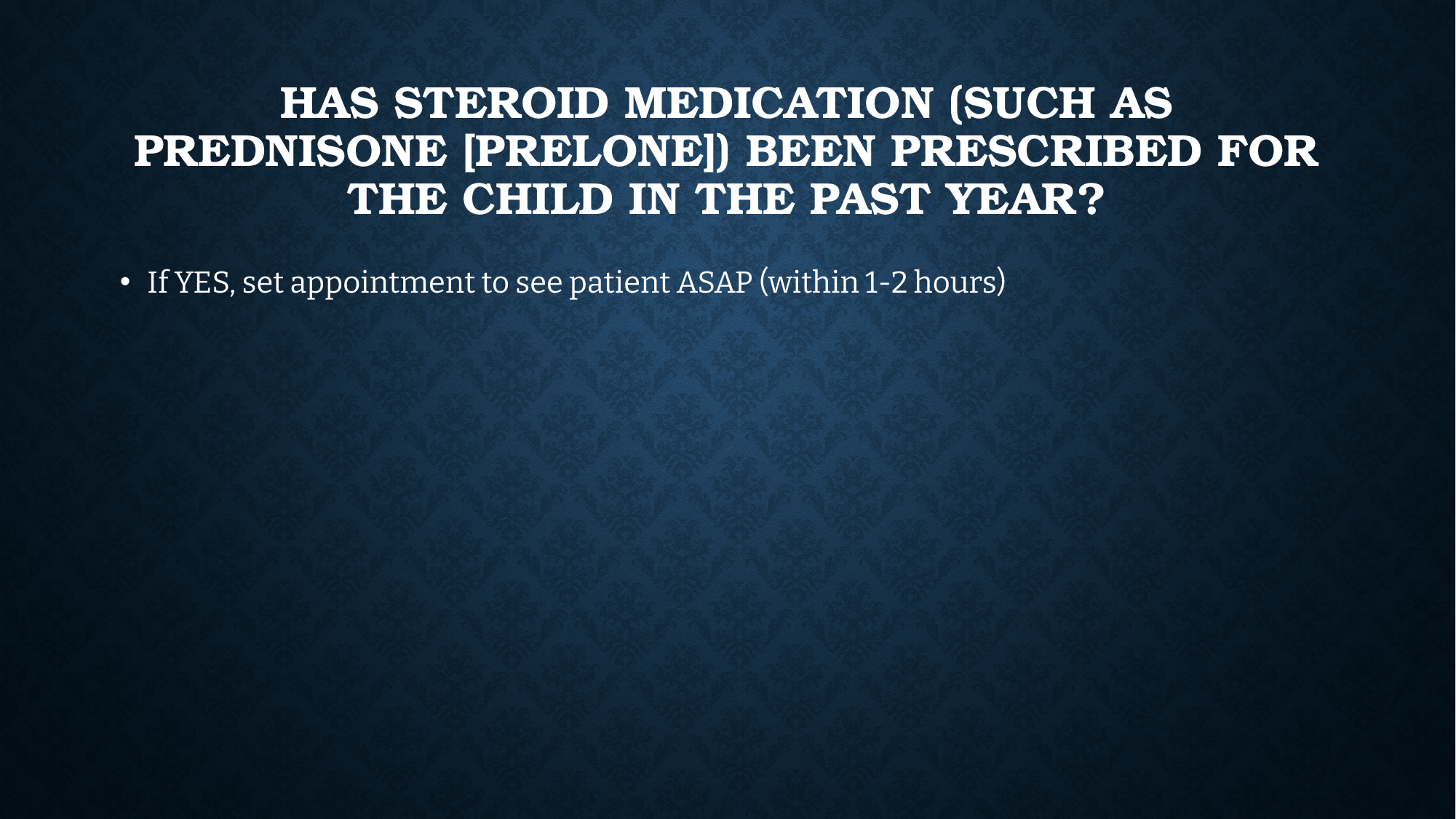

# Has steroid medication (such as prednisone [Prelone]) been prescribed for the child in the past year?
If YES, set appointment to see patient ASAP (within 1-2 hours)